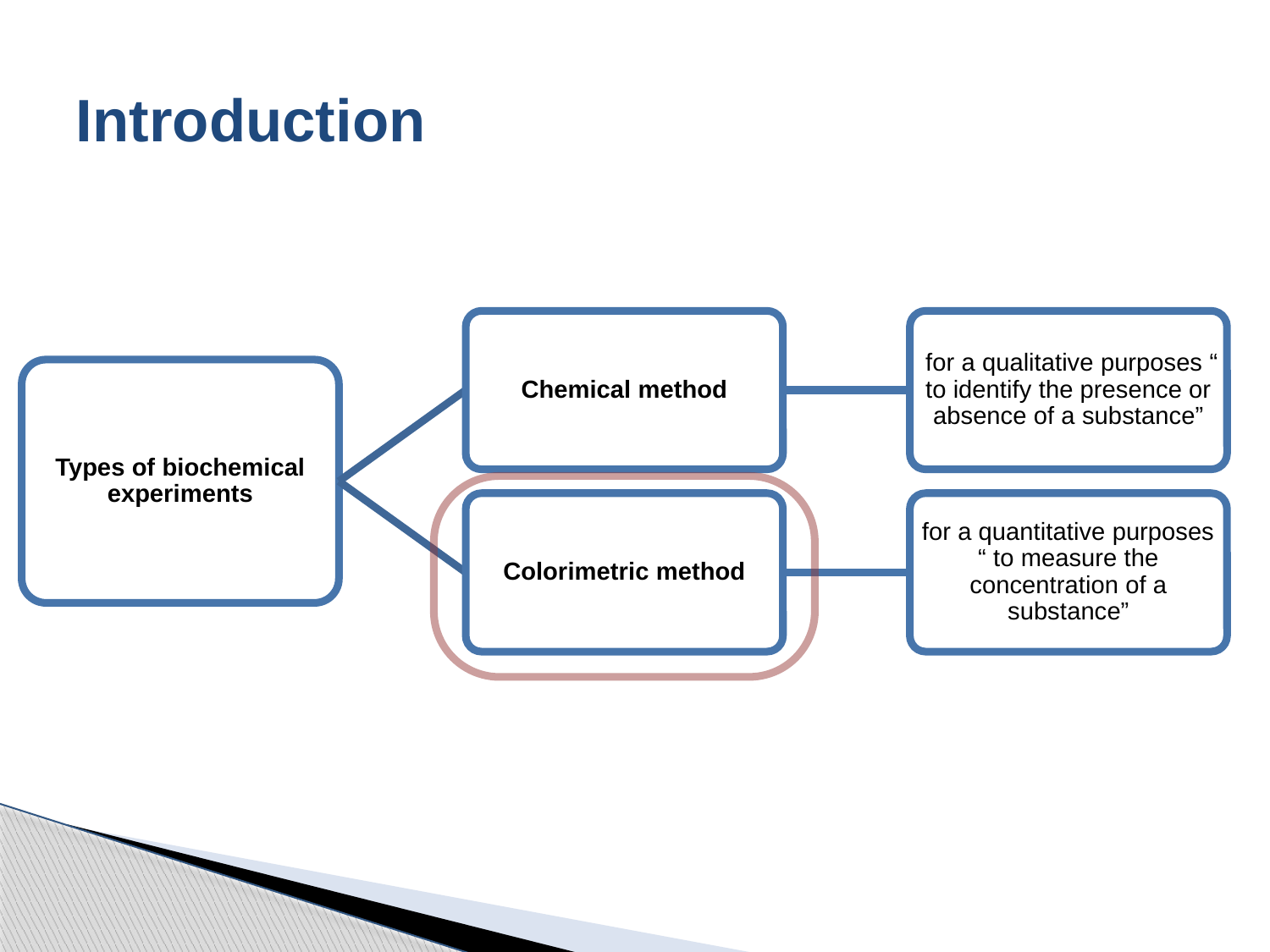

Types of biochemical experiments

Chemical method

 for a qualitative purposes “ to identify the presence or absence of a substance”

Colorimetric method

for a quantitative purposes “ to measure the concentration of a substance”
# Introduction